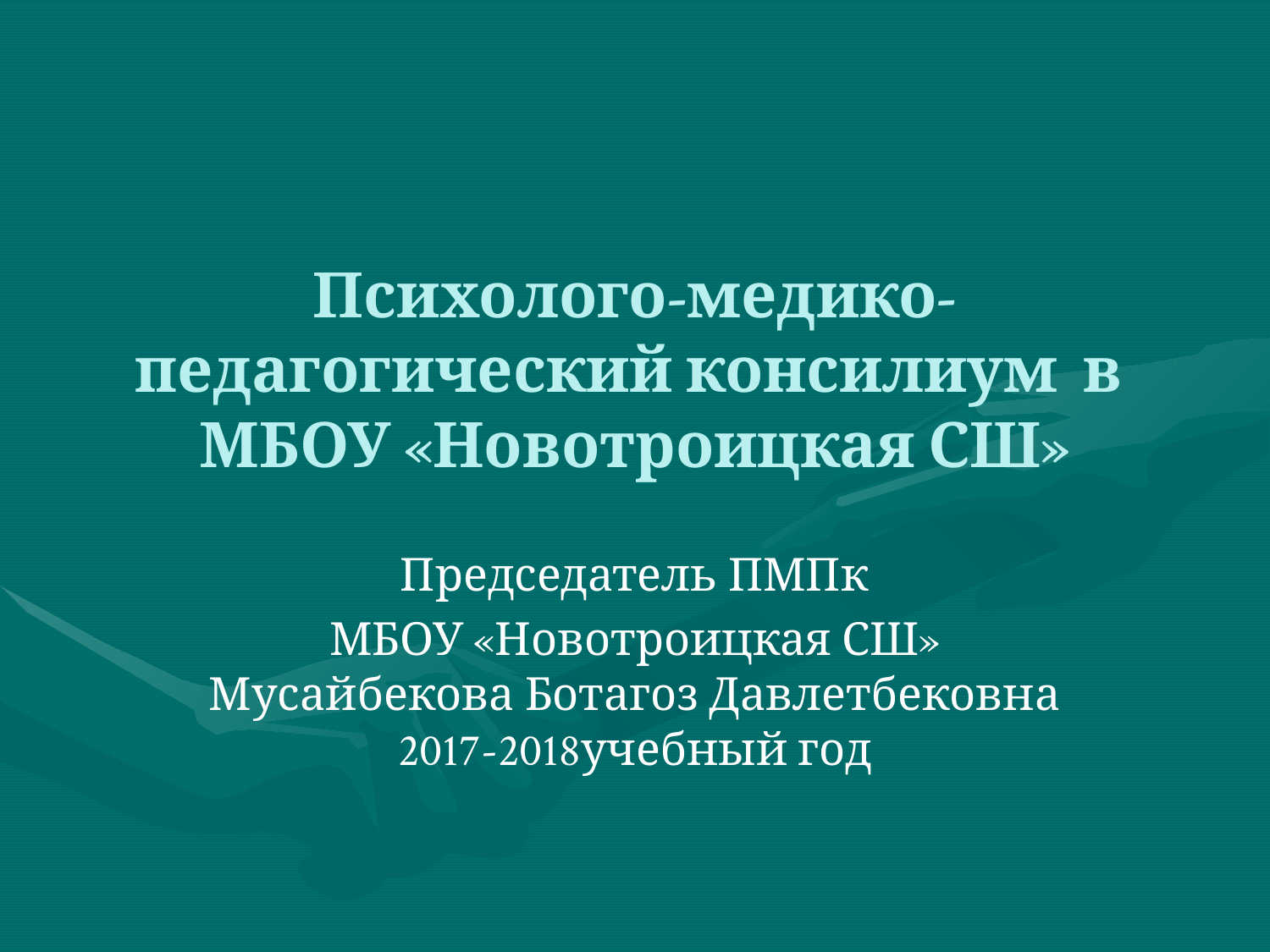

# Психолого-медико-педагогический консилиум  в МБОУ «Новотроицкая СШ»
Председатель ПМПк
МБОУ «Новотроицкая СШ»
Мусайбекова Ботагоз Давлетбековна
2017-2018учебный год